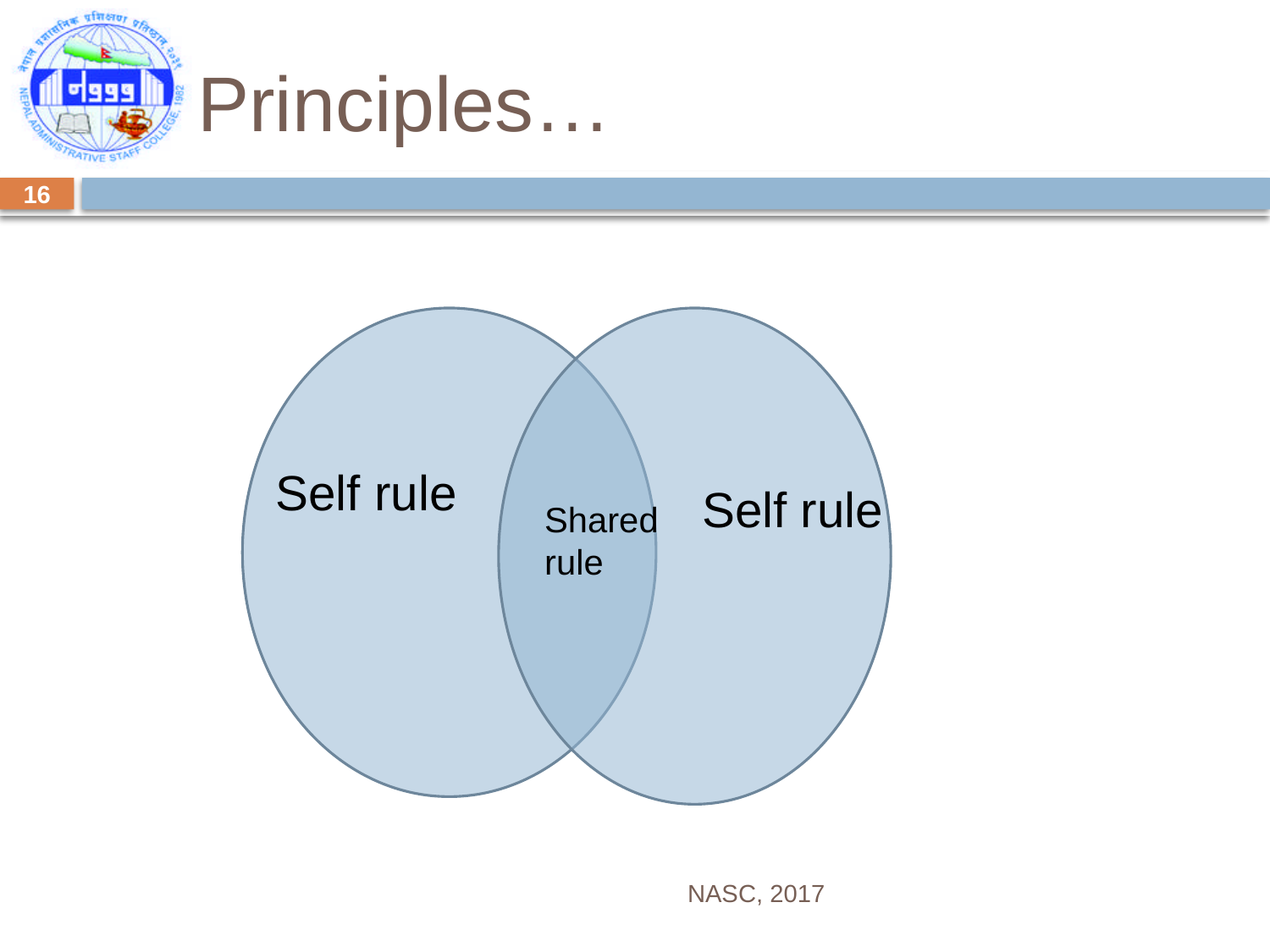

# Principles…
16

Self rule
Self rule
Shared rule
NASC, 2017